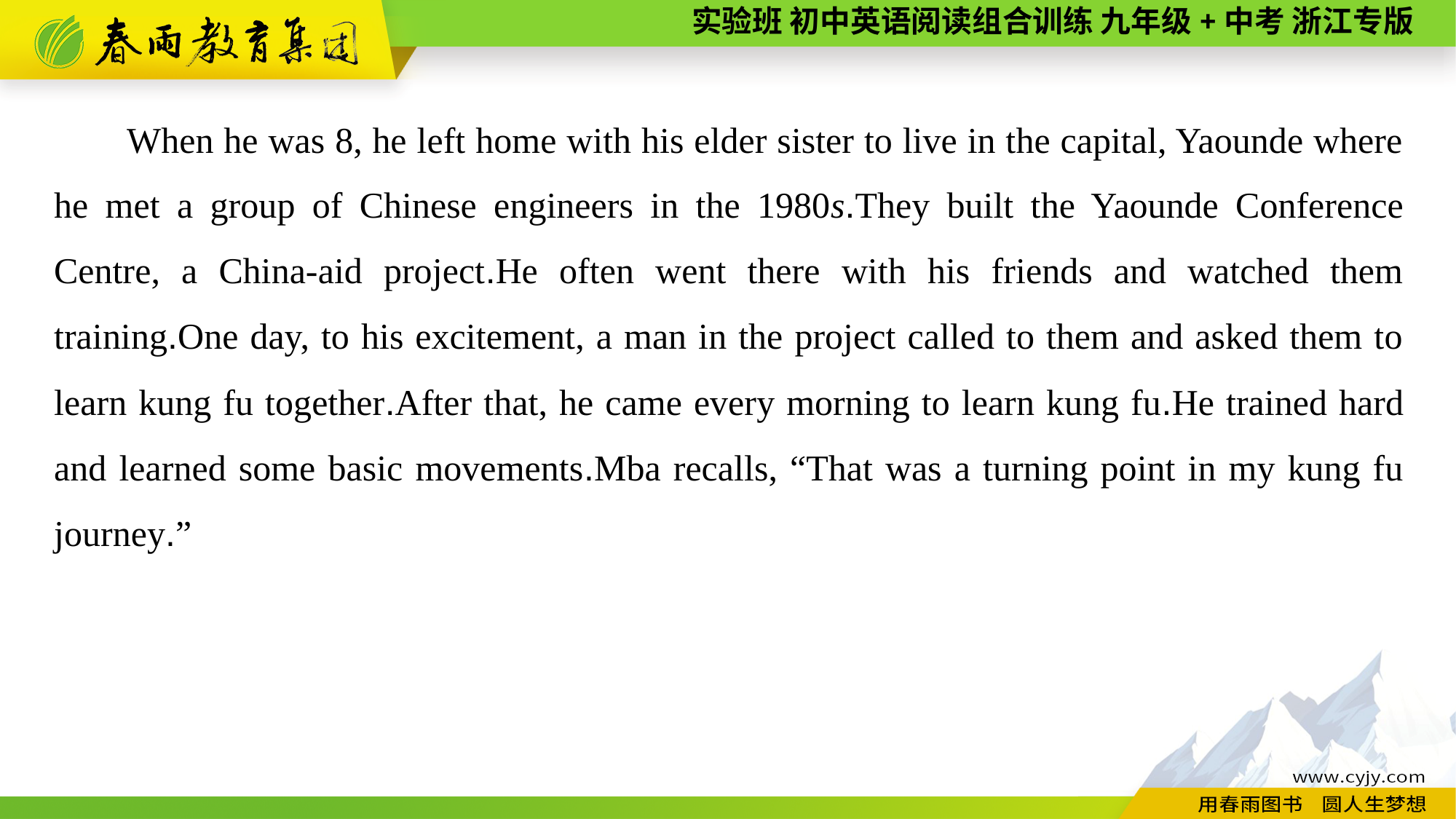

When he was 8, he left home with his elder sister to live in the capital, Yaounde where he met a group of Chinese engineers in the 1980s.They built the Yaounde Conference Centre, a China-aid project.He often went there with his friends and watched them training.One day, to his excitement, a man in the project called to them and asked them to learn kung fu together.After that, he came every morning to learn kung fu.He trained hard and learned some basic movements.Mba recalls, “That was a turning point in my kung fu journey.”